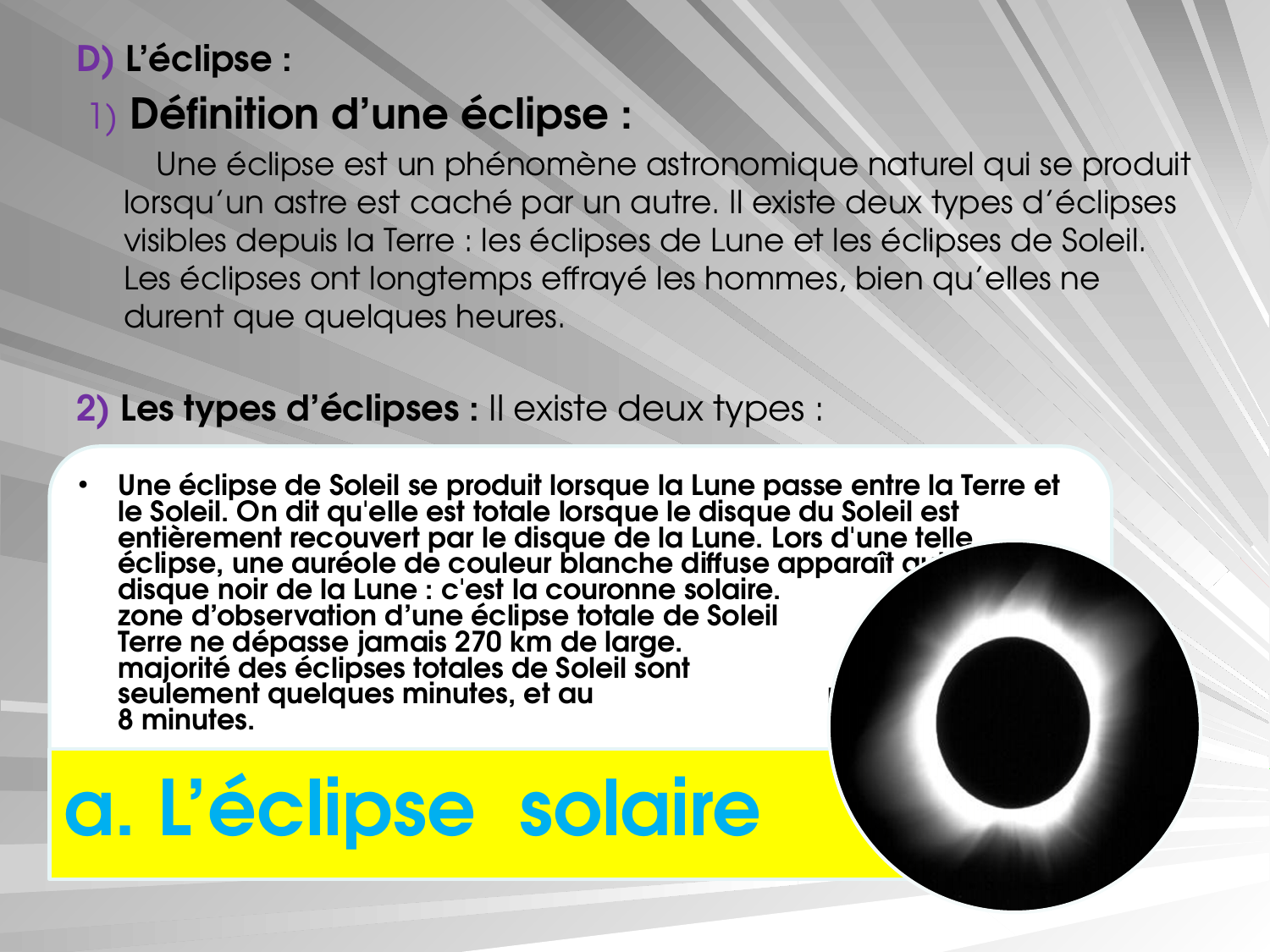

D) L’éclipse :
 1) Définition d’une éclipse :
         Une éclipse est un phénomène astronomique naturel qui se produit lorsqu’un astre est caché par un autre. Il existe deux types d’éclipses visibles depuis la Terre : les éclipses de Lune et les éclipses de Soleil. Les éclipses ont longtemps effrayé les hommes, bien qu’elles ne durent que quelques heures.

2) Les types d’éclipses : Il existe deux types :

a. L’éclipse  solaire
Une éclipse de Soleil se produit lorsque la Lune passe entre la Terre et le Soleil. On dit qu'elle est totale lorsque le disque du Soleil est entièrement recouvert par le disque de la Lune. Lors d'une telle éclipse, une auréole de couleur blanche diffuse apparaît autour du disque noir de la Lune : c'est la couronne solaire.                                La zone d’observation d’une éclipse totale de Soleil                          sur la Terre ne dépasse jamais 270 km de large.                                  La majorité des éclipses totales de Soleil sont                               visibles seulement quelques minutes, et au                              maximum 8 minutes.